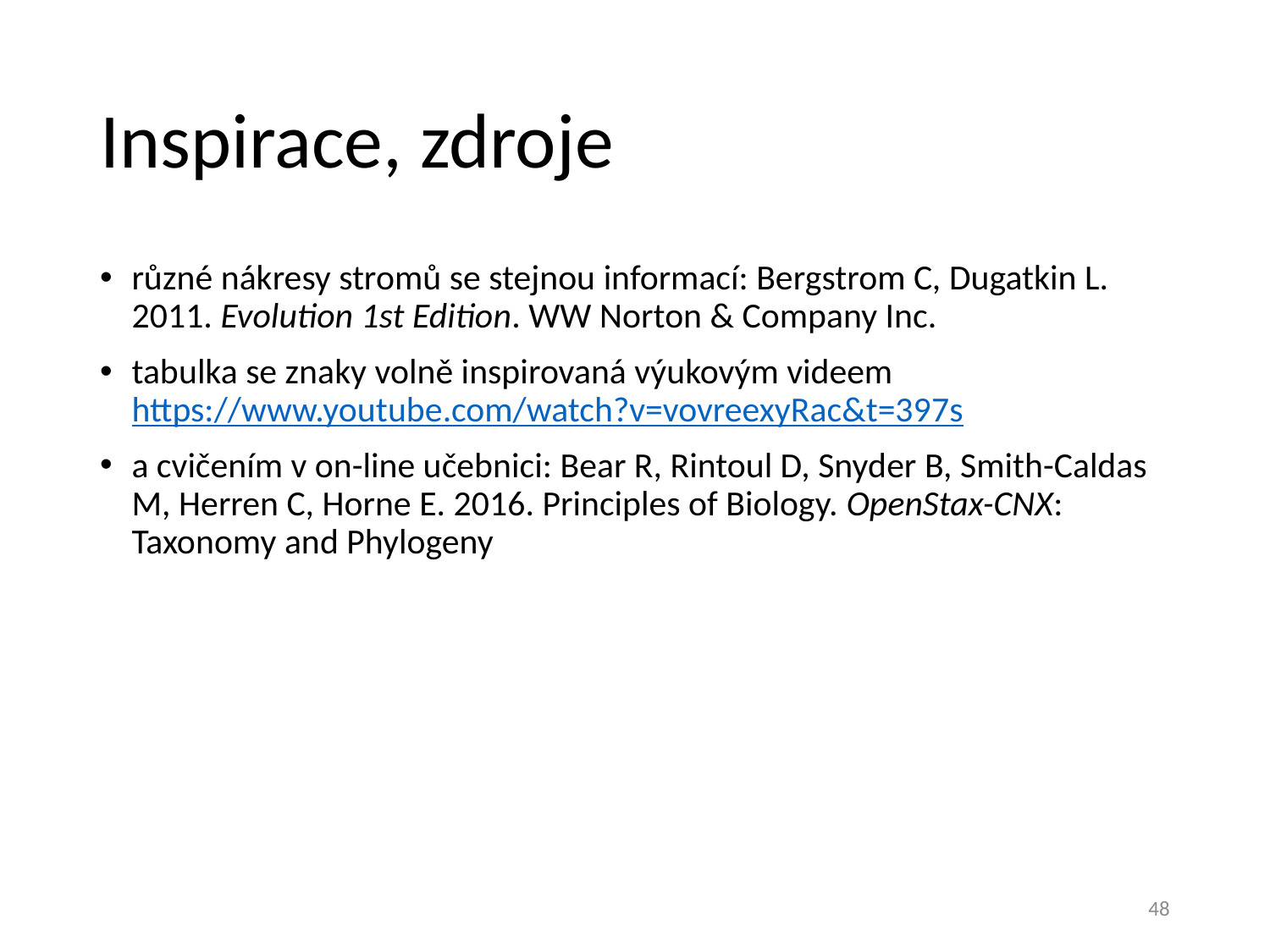

# Inspirace, zdroje
různé nákresy stromů se stejnou informací: Bergstrom C, Dugatkin L. 2011. Evolution 1st Edition. WW Norton & Company Inc.
tabulka se znaky volně inspirovaná výukovým videem https://www.youtube.com/watch?v=vovreexyRac&t=397s
a cvičením v on-line učebnici: Bear R, Rintoul D, Snyder B, Smith-Caldas M, Herren C, Horne E. 2016. Principles of Biology. OpenStax-CNX: Taxonomy and Phylogeny

48